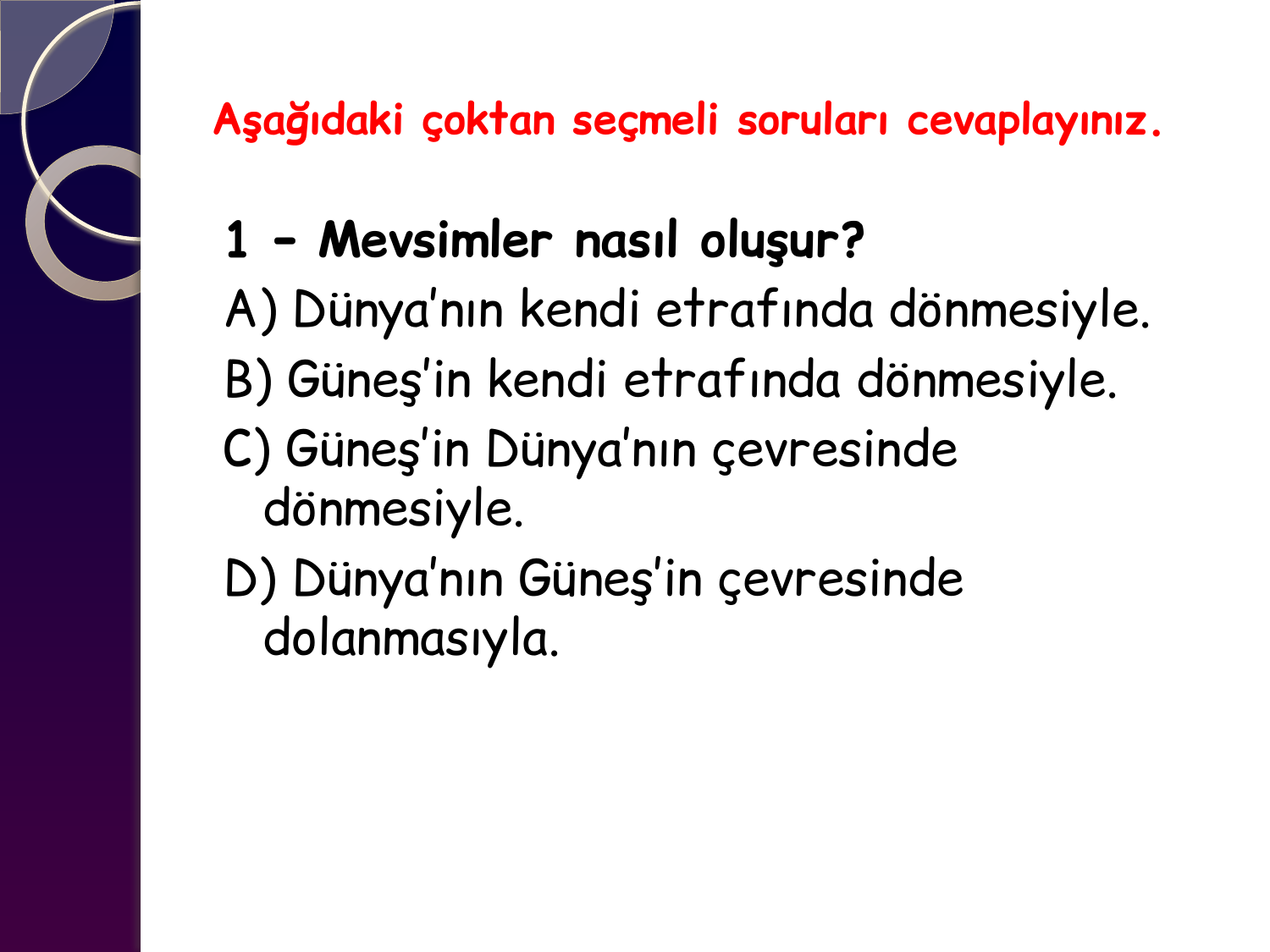

# Aşağıdaki çoktan seçmeli soruları cevaplayınız.
1 – Mevsimler nasıl oluşur?
A) Dünya’nın kendi etrafında dönmesiyle.
B) Güneş’in kendi etrafında dönmesiyle.
C) Güneş’in Dünya’nın çevresinde dönmesiyle.
D) Dünya’nın Güneş’in çevresinde dolanmasıyla.